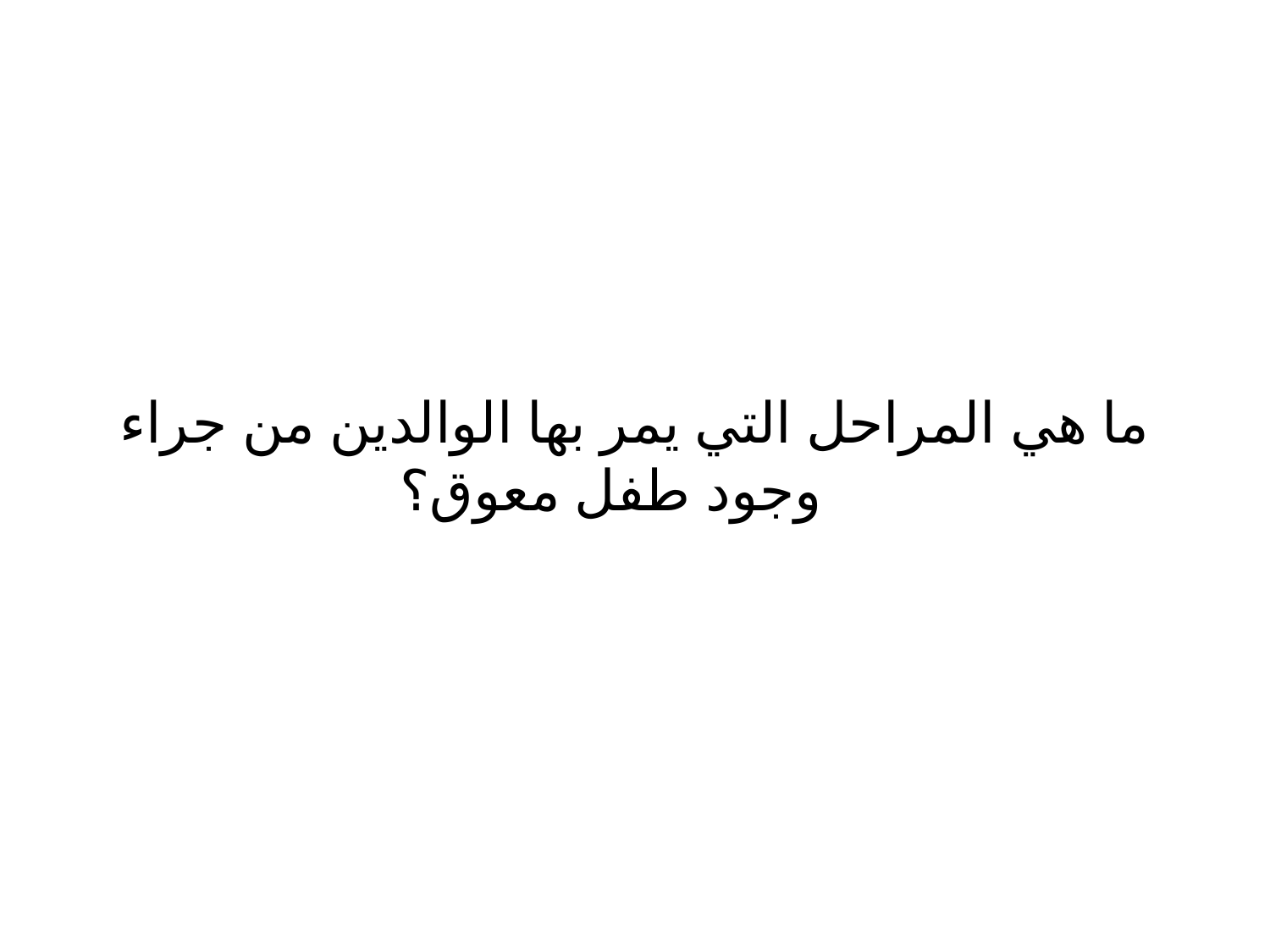

#

ما هي المراحل التي يمر بها الوالدين من جراء وجود طفل معوق؟